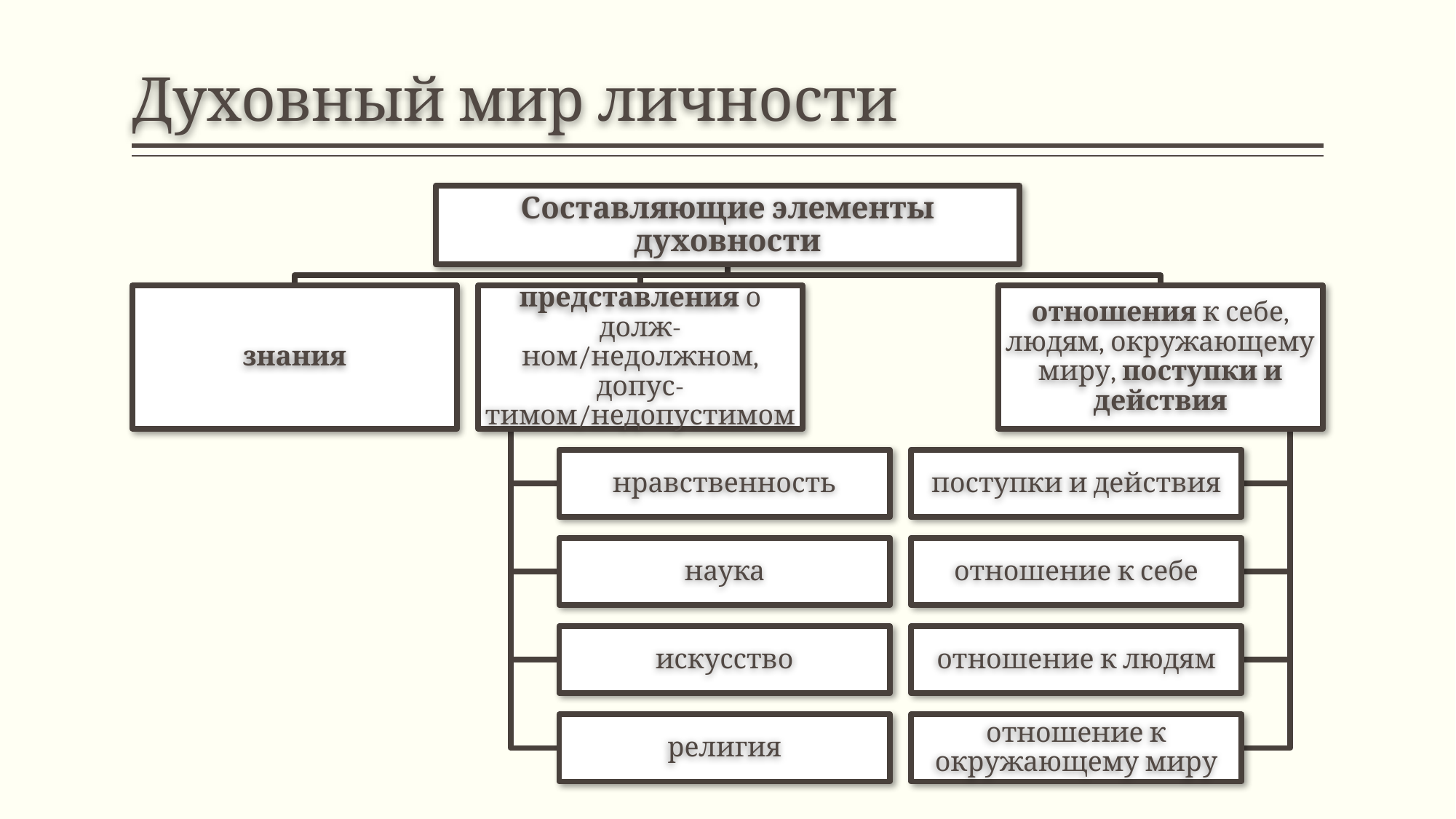

# Духовный мир личности

Составляющие элементы духовности

знания

представления о долж- ном/недолжном, допус- тимом/недопустимом

отношения к себе, людям, окружающему миру, поступки и действия

нравственность

поступки и действия

наука

отношение к себе

искусство

отношение к людям

религия

отношение к окружающему миру